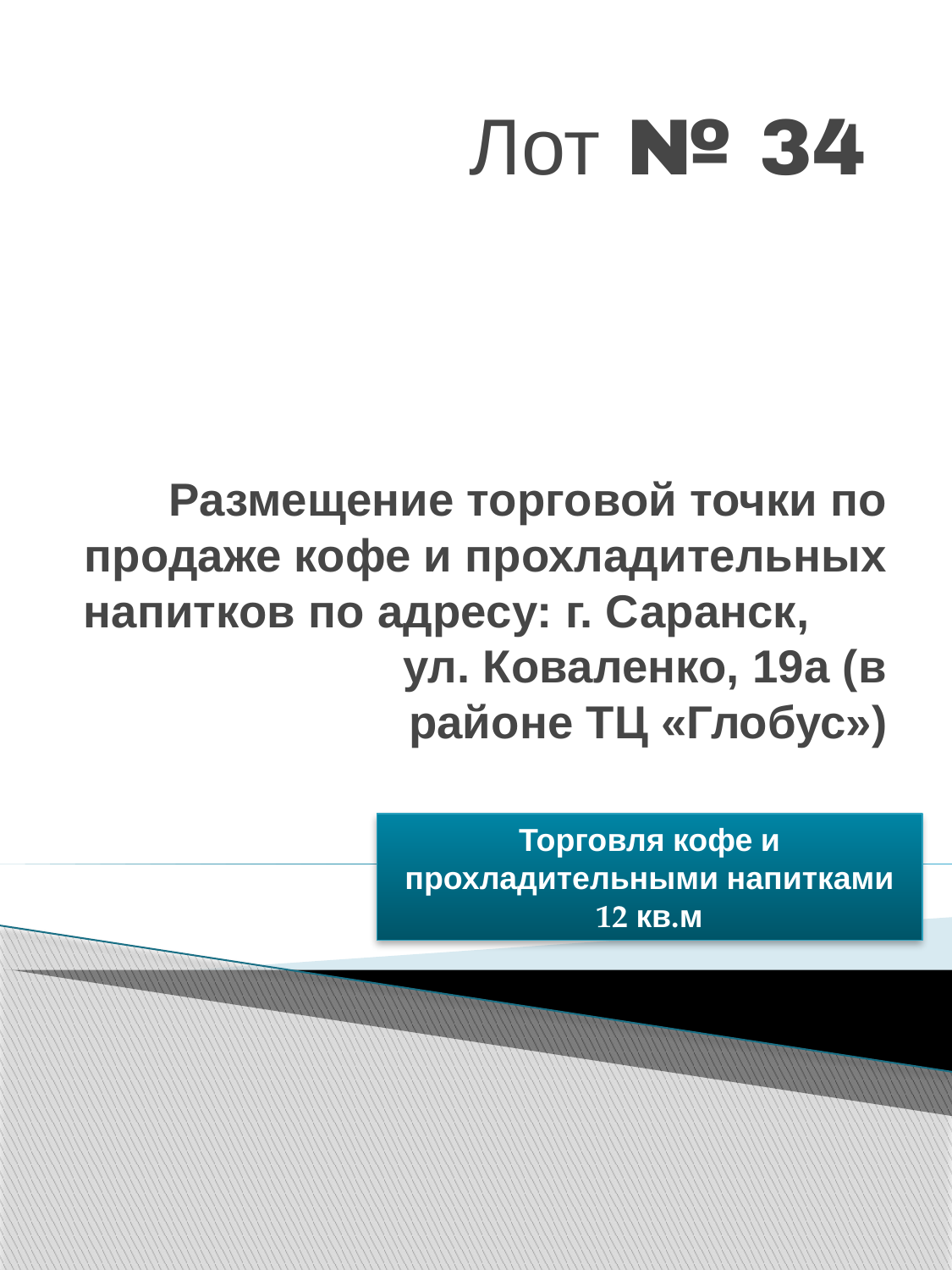

Лот № 34
# Размещение торговой точки по продаже кофе и прохладительных напитков по адресу: г. Саранск,                        ул. Коваленко, 19а (в районе ТЦ «Глобус»)
Торговля кофе и прохладительными напитками 12 кв.м